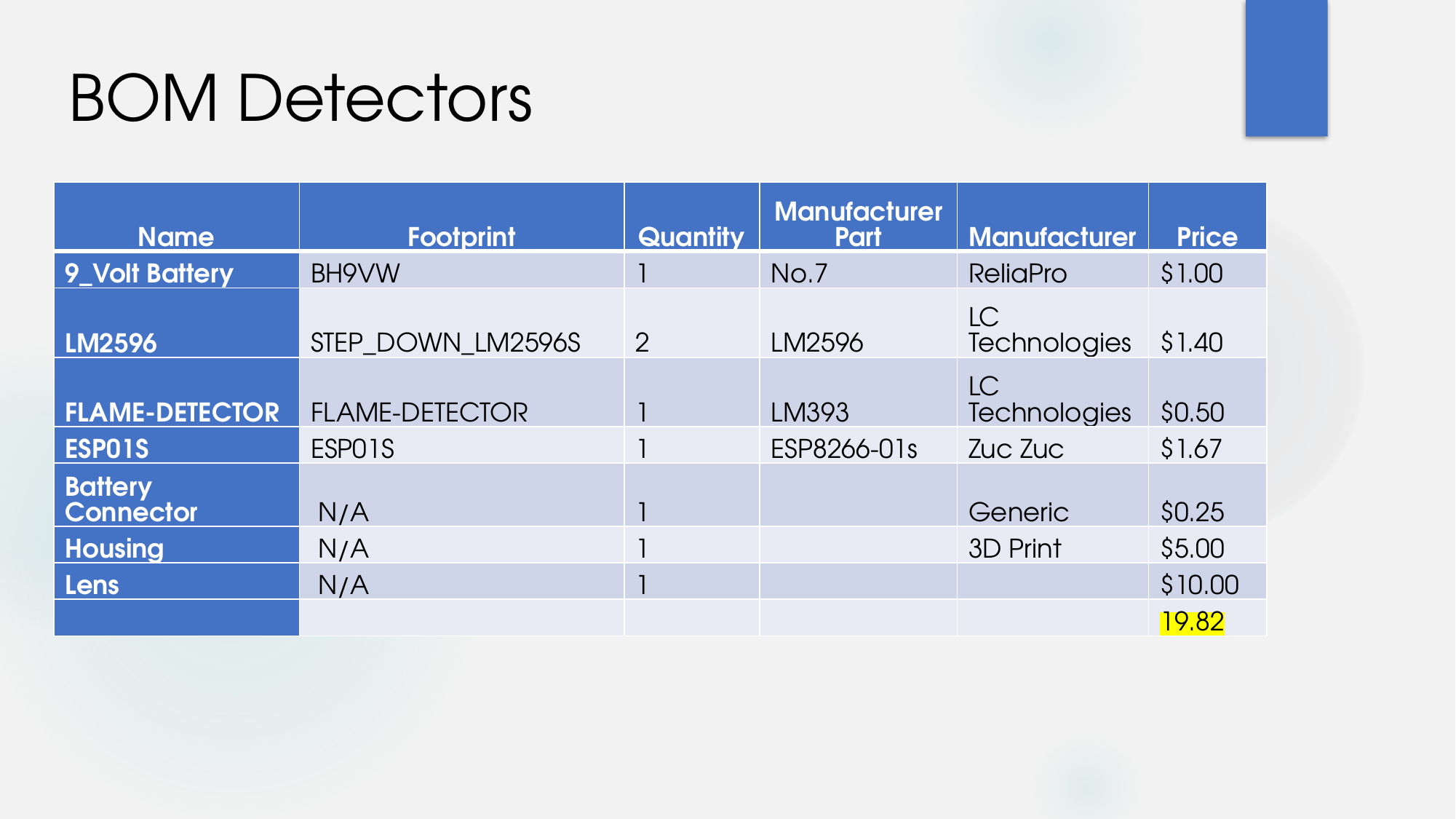

BOM Detectors
| Name | Footprint | Quantity | Manufacturer Part | Manufacturer | Price |
| --- | --- | --- | --- | --- | --- |
| 9\_Volt Battery | BH9VW | 1 | No.7 | ReliaPro | $1.00 |
| LM2596 | STEP\_DOWN\_LM2596S | 2 | LM2596 | LC Technologies | $1.40 |
| FLAME-DETECTOR | FLAME-DETECTOR | 1 | LM393 | LC Technologies | $0.50 |
| ESP01S | ESP01S | 1 | ESP8266-01s | Zuc Zuc | $1.67 |
| Battery Connector | N/A | 1 |  | Generic | $0.25 |
| Housing | N/A | 1 |  | 3D Print | $5.00 |
| Lens | N/A | 1 |  |  | $10.00 |
|  |  |  |  |  | 19.82 |